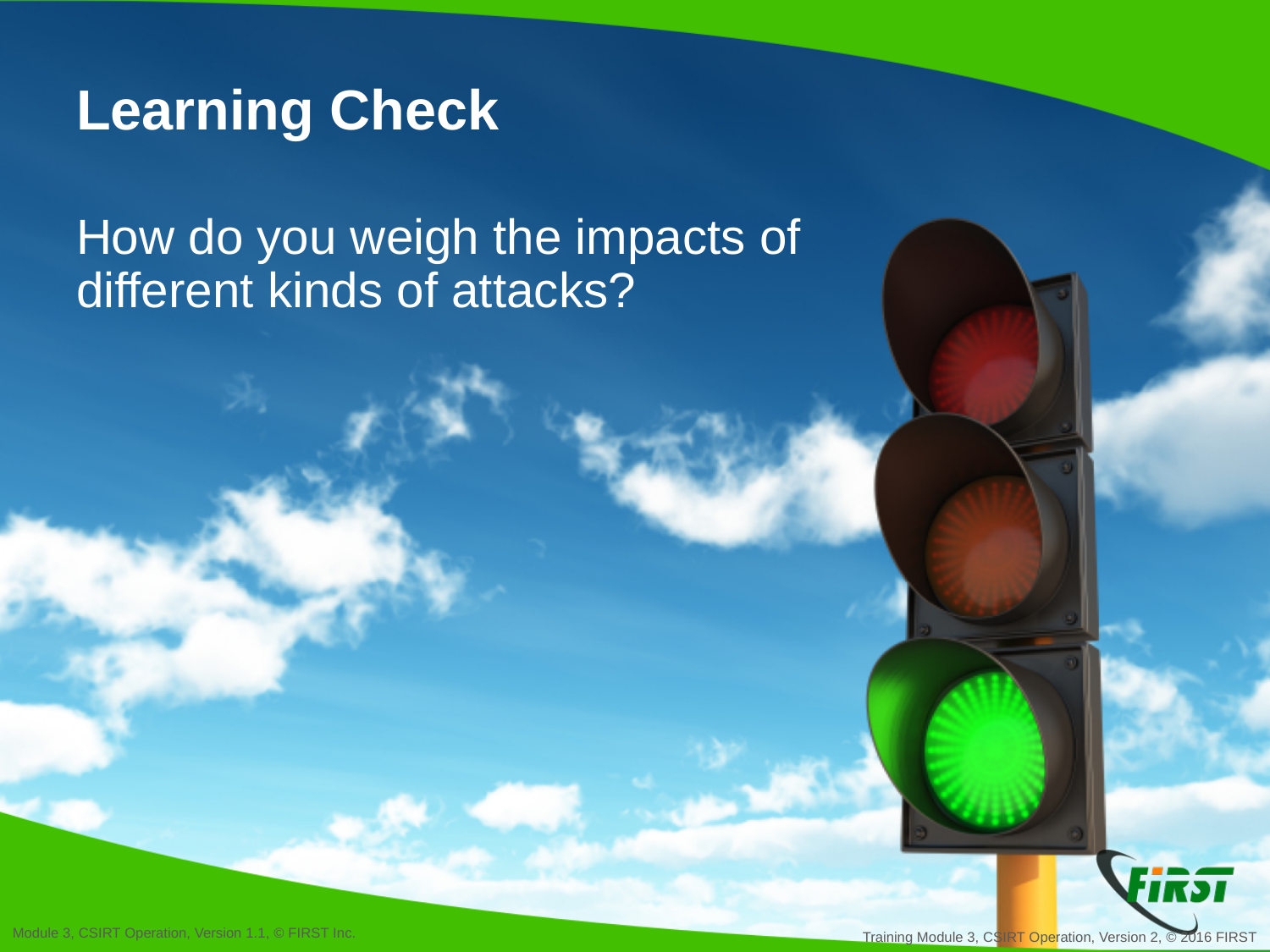

# Learning Check
How do you weigh the impacts of different kinds of attacks?
Training Module 3, CSIRT Operation, Version 2, © 2016 FIRST